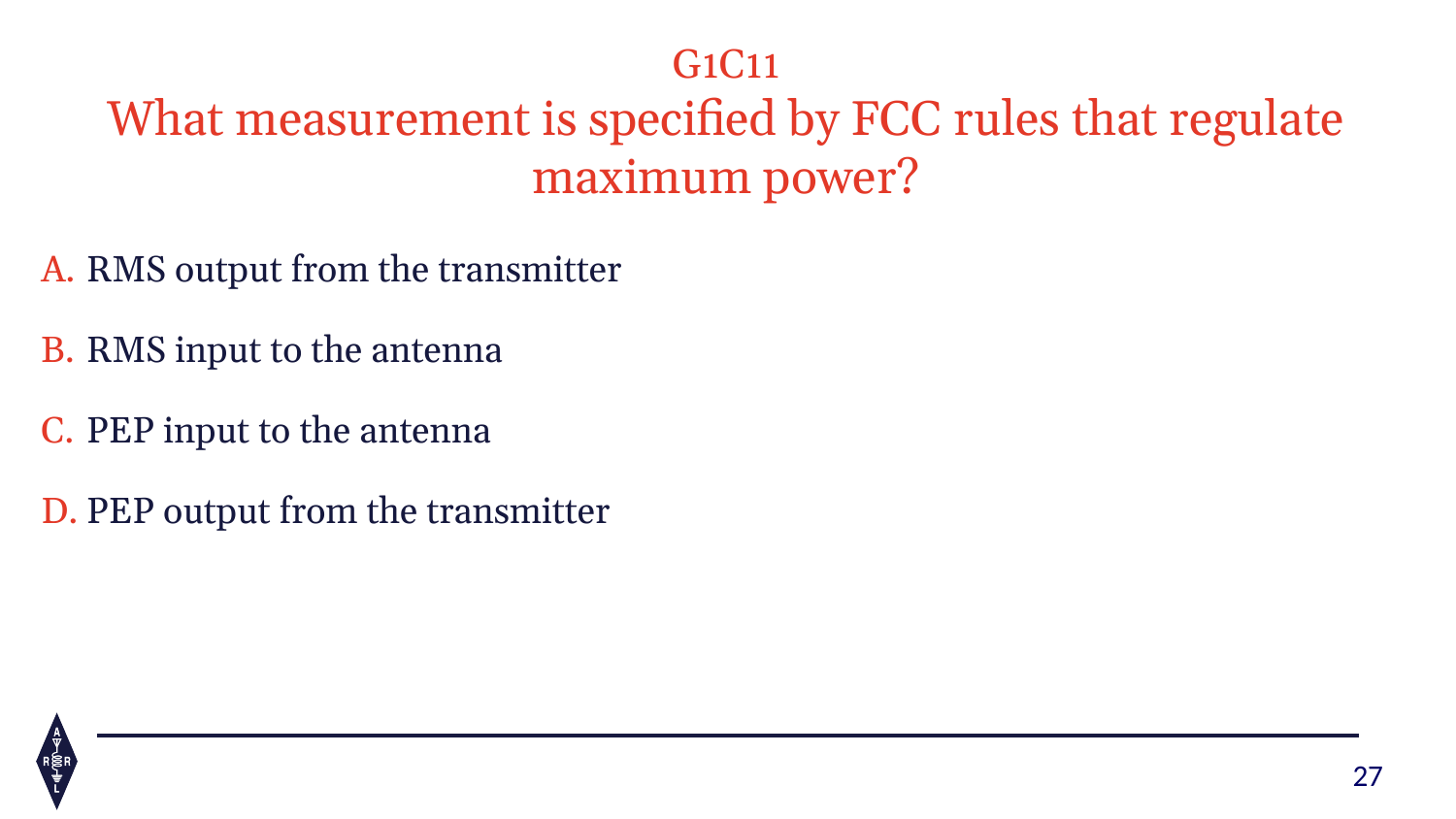

G1C11
What measurement is specified by FCC rules that regulate maximum power?
RMS output from the transmitter
RMS input to the antenna
PEP input to the antenna
PEP output from the transmitter
27